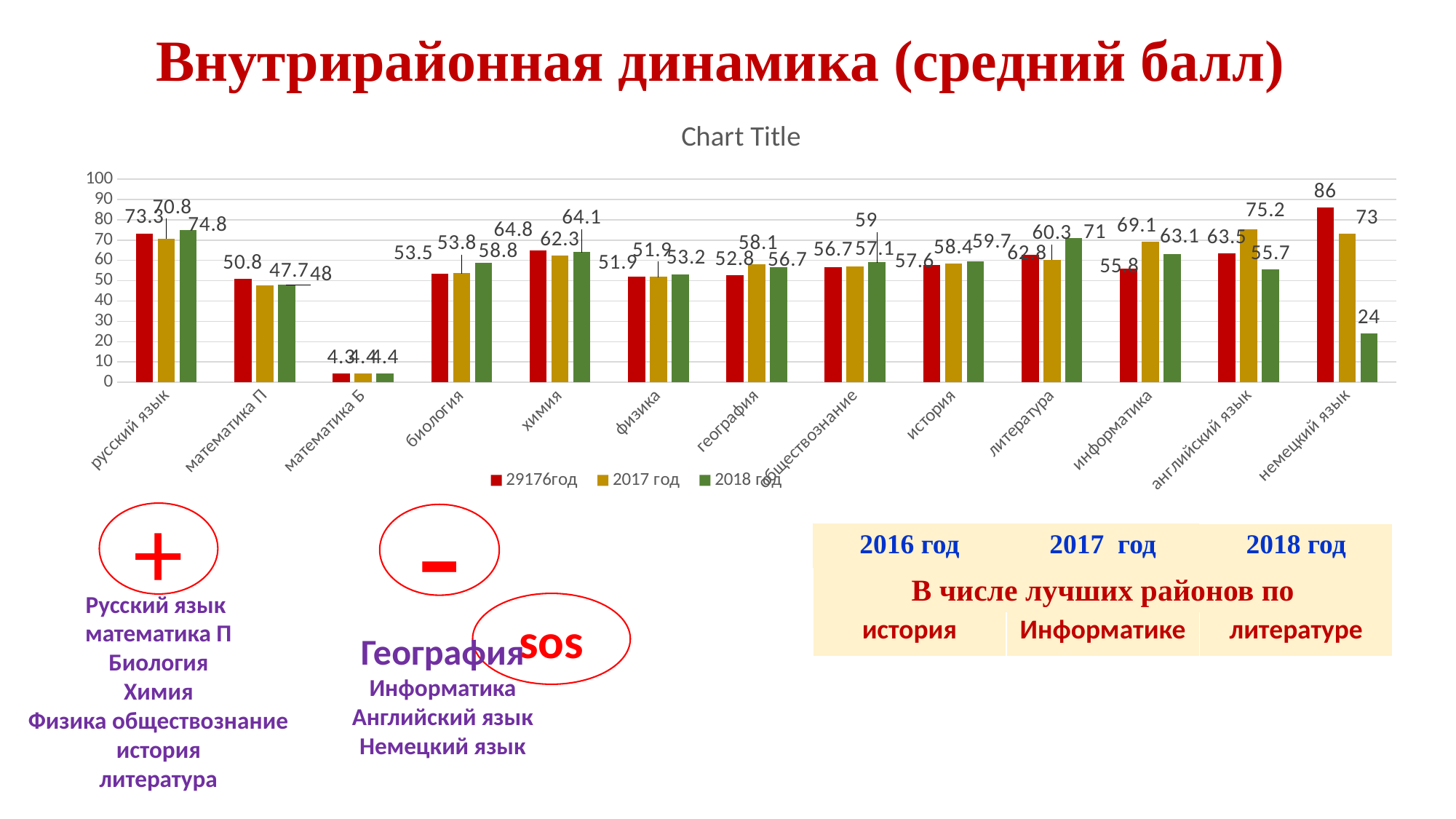

# Внутрирайонная динамика (средний балл)

### Chart:

| Category | 29176год | 2017 год | 2018 год |
|---|---|---|---|
| русский язык | 73.3 | 70.8 | 74.8 |
| математика П | 50.8 | 47.7 | 48.0 |
| математика Б | 4.3 | 4.4 | 4.4 |
| биология | 53.5 | 53.8 | 58.8 |
| химия | 64.8 | 62.3 | 64.1 |
| физика | 51.9 | 51.9 | 53.2 |
| география | 52.8 | 58.1 | 56.7 |
| обществознание | 56.7 | 57.1 | 59.0 |
| история | 57.6 | 58.4 | 59.7 |
| литература | 62.8 | 60.3 | 71.0 |
| информатика | 55.8 | 69.1 | 63.1 |
| английский язык | 63.5 | 75.2 | 55.7 |
| немецкий язык | 86.0 | 73.0 | 24.0 |
+
-
| 2016 год | 2017 год | 2018 год |
| --- | --- | --- |
| В числе лучших районов по |  |  |
| история | Информатике | литературе |
Русский язык
математика П
Биология
Химия
Физика обществознание история
литература
sos
География
Информатика
Английский язык
Немецкий язык